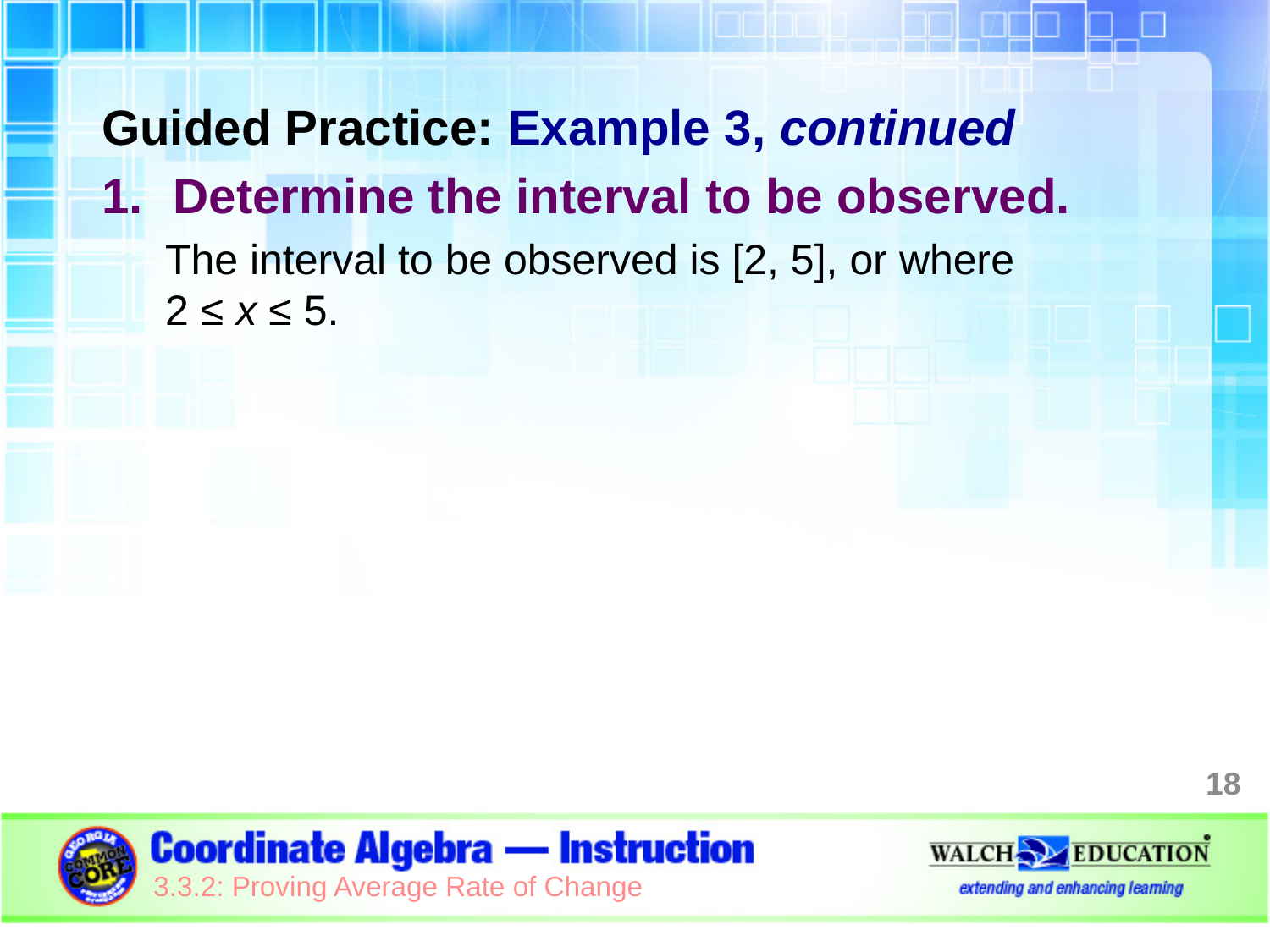

Guided Practice: Example 3, continued
Determine the interval to be observed.
The interval to be observed is [2, 5], or where
2 ≤ x ≤ 5.

18
3.3.2: Proving Average Rate of Change